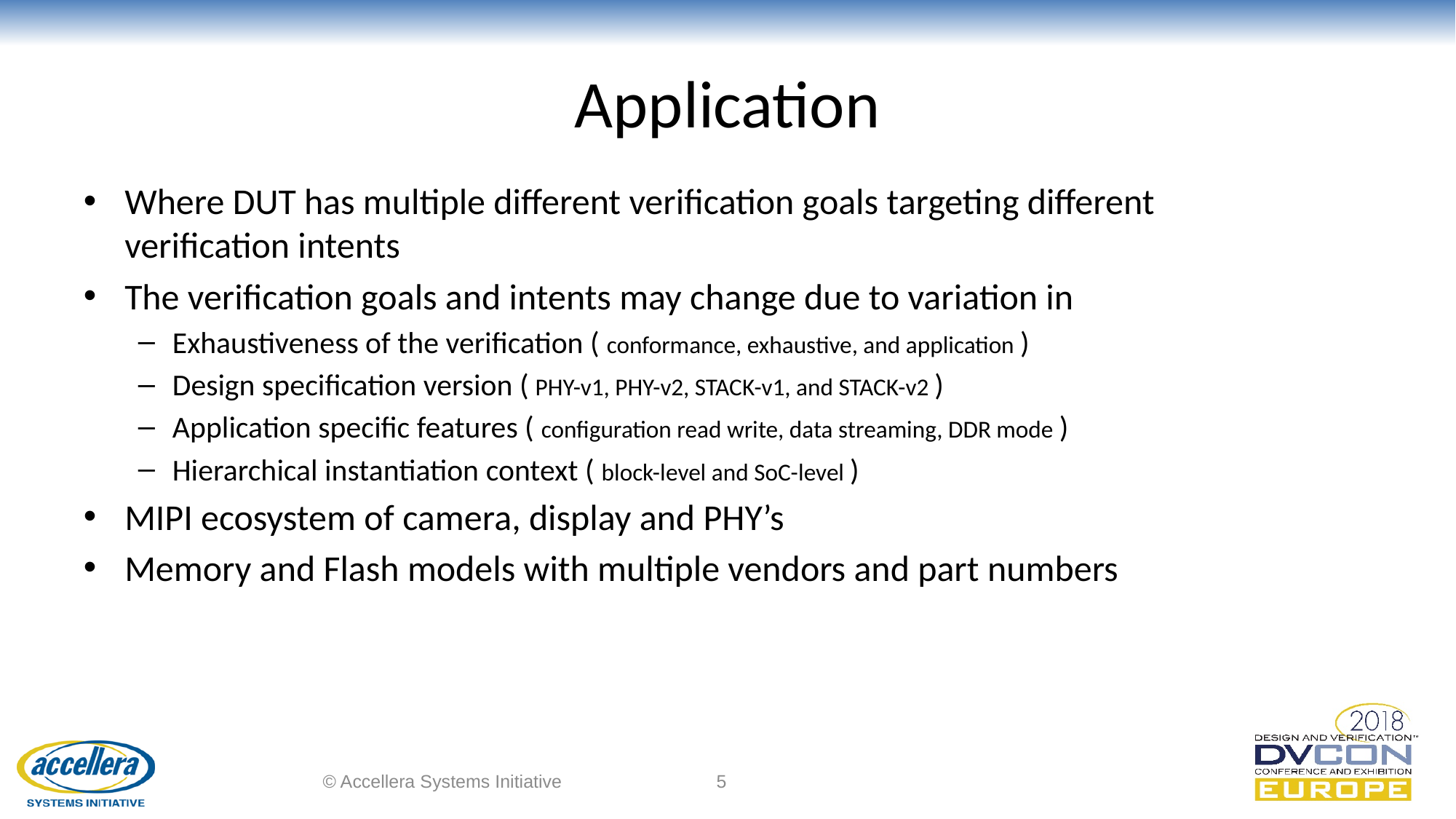

# Application
Where DUT has multiple different verification goals targeting different verification intents
The verification goals and intents may change due to variation in
Exhaustiveness of the verification ( conformance, exhaustive, and application )
Design specification version ( PHY-v1, PHY-v2, STACK-v1, and STACK-v2 )
Application specific features ( configuration read write, data streaming, DDR mode )
Hierarchical instantiation context ( block-level and SoC-level )
MIPI ecosystem of camera, display and PHY’s
Memory and Flash models with multiple vendors and part numbers

© Accellera Systems Initiative
5